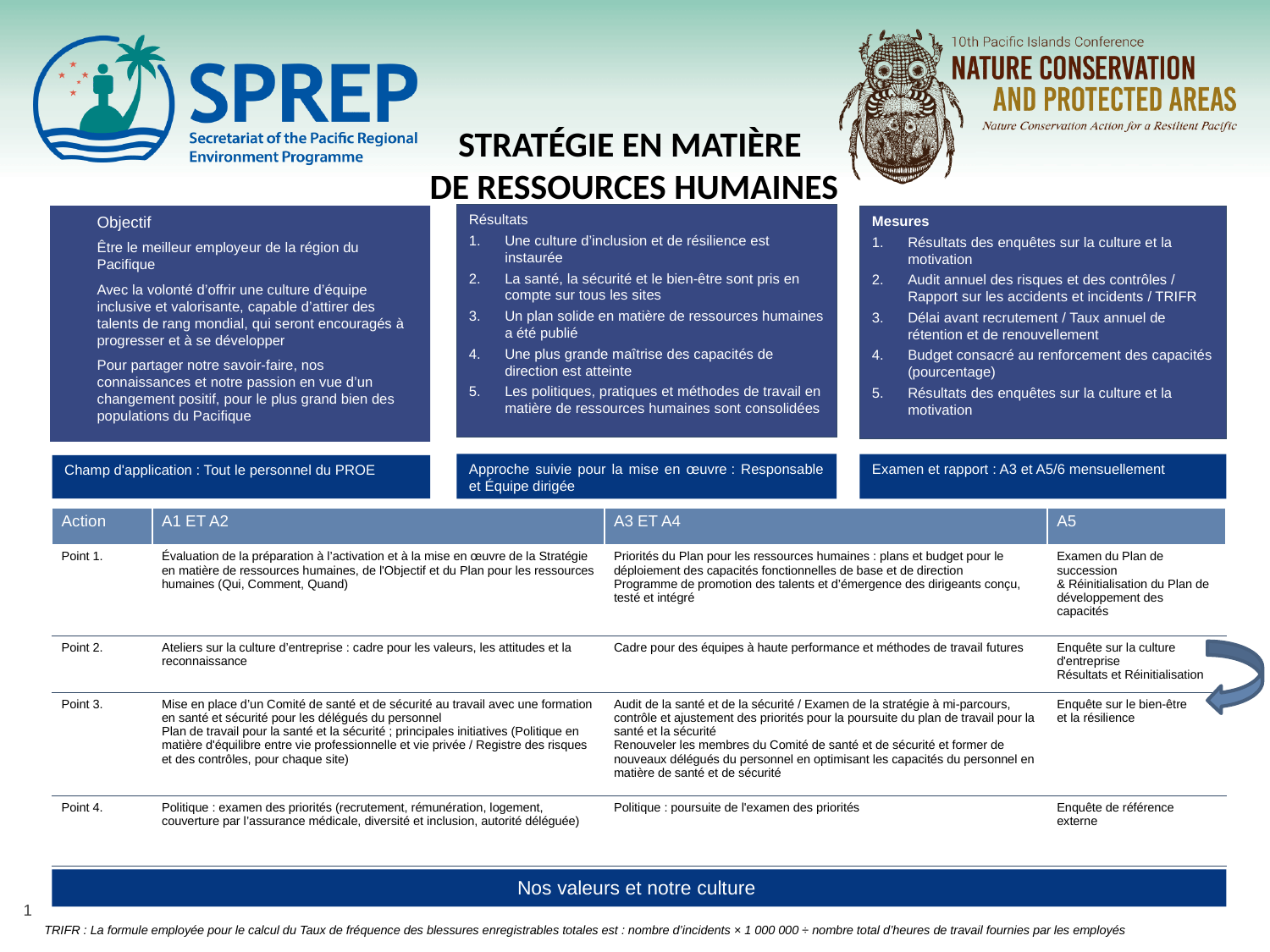

# STRATÉGIE EN MATIÈRE DE RESSOURCES HUMAINES
Résultats
Une culture d’inclusion et de résilience est instaurée
La santé, la sécurité et le bien-être sont pris en compte sur tous les sites
Un plan solide en matière de ressources humaines a été publié
Une plus grande maîtrise des capacités de direction est atteinte
Les politiques, pratiques et méthodes de travail en matière de ressources humaines sont consolidées

Objectif
Être le meilleur employeur de la région du Pacifique
Avec la volonté d’offrir une culture d’équipe inclusive et valorisante, capable d’attirer des talents de rang mondial, qui seront encouragés à progresser et à se développer
Pour partager notre savoir-faire, nos connaissances et notre passion en vue d’un changement positif, pour le plus grand bien des populations du Pacifique

Mesures
Résultats des enquêtes sur la culture et la motivation
Audit annuel des risques et des contrôles / Rapport sur les accidents et incidents / TRIFR
Délai avant recrutement / Taux annuel de rétention et de renouvellement
Budget consacré au renforcement des capacités (pourcentage)
Résultats des enquêtes sur la culture et la motivation

Approche suivie pour la mise en œuvre : Responsable et Équipe dirigée
Examen et rapport : A3 et A5/6 mensuellement
Champ d'application : Tout le personnel du PROE
| Action | A1 ET A2 | A3 ET A4 | A5 |
| --- | --- | --- | --- |
| Point 1. | Évaluation de la préparation à l’activation et à la mise en œuvre de la Stratégie en matière de ressources humaines, de l'Objectif et du Plan pour les ressources humaines (Qui, Comment, Quand) | Priorités du Plan pour les ressources humaines : plans et budget pour le déploiement des capacités fonctionnelles de base et de direction Programme de promotion des talents et d’émergence des dirigeants conçu, testé et intégré | Examen du Plan de succession & Réinitialisation du Plan de développement des capacités |
| Point 2. | Ateliers sur la culture d’entreprise : cadre pour les valeurs, les attitudes et la reconnaissance | Cadre pour des équipes à haute performance et méthodes de travail futures | Enquête sur la culture d'entreprise Résultats et Réinitialisation |
| Point 3. | Mise en place d’un Comité de santé et de sécurité au travail avec une formation en santé et sécurité pour les délégués du personnel Plan de travail pour la santé et la sécurité ; principales initiatives (Politique en matière d'équilibre entre vie professionnelle et vie privée / Registre des risques et des contrôles, pour chaque site) | Audit de la santé et de la sécurité / Examen de la stratégie à mi-parcours, contrôle et ajustement des priorités pour la poursuite du plan de travail pour la santé et la sécurité Renouveler les membres du Comité de santé et de sécurité et former de nouveaux délégués du personnel en optimisant les capacités du personnel en matière de santé et de sécurité | Enquête sur le bien-être et la résilience |
| Point 4. | Politique : examen des priorités (recrutement, rémunération, logement, couverture par l’assurance médicale, diversité et inclusion, autorité déléguée) | Politique : poursuite de l'examen des priorités | Enquête de référence externe |

Nos valeurs et notre culture
1
TRIFR : La formule employée pour le calcul du Taux de fréquence des blessures enregistrables totales est : nombre d’incidents × 1 000 000 ÷ nombre total d’heures de travail fournies par les employés